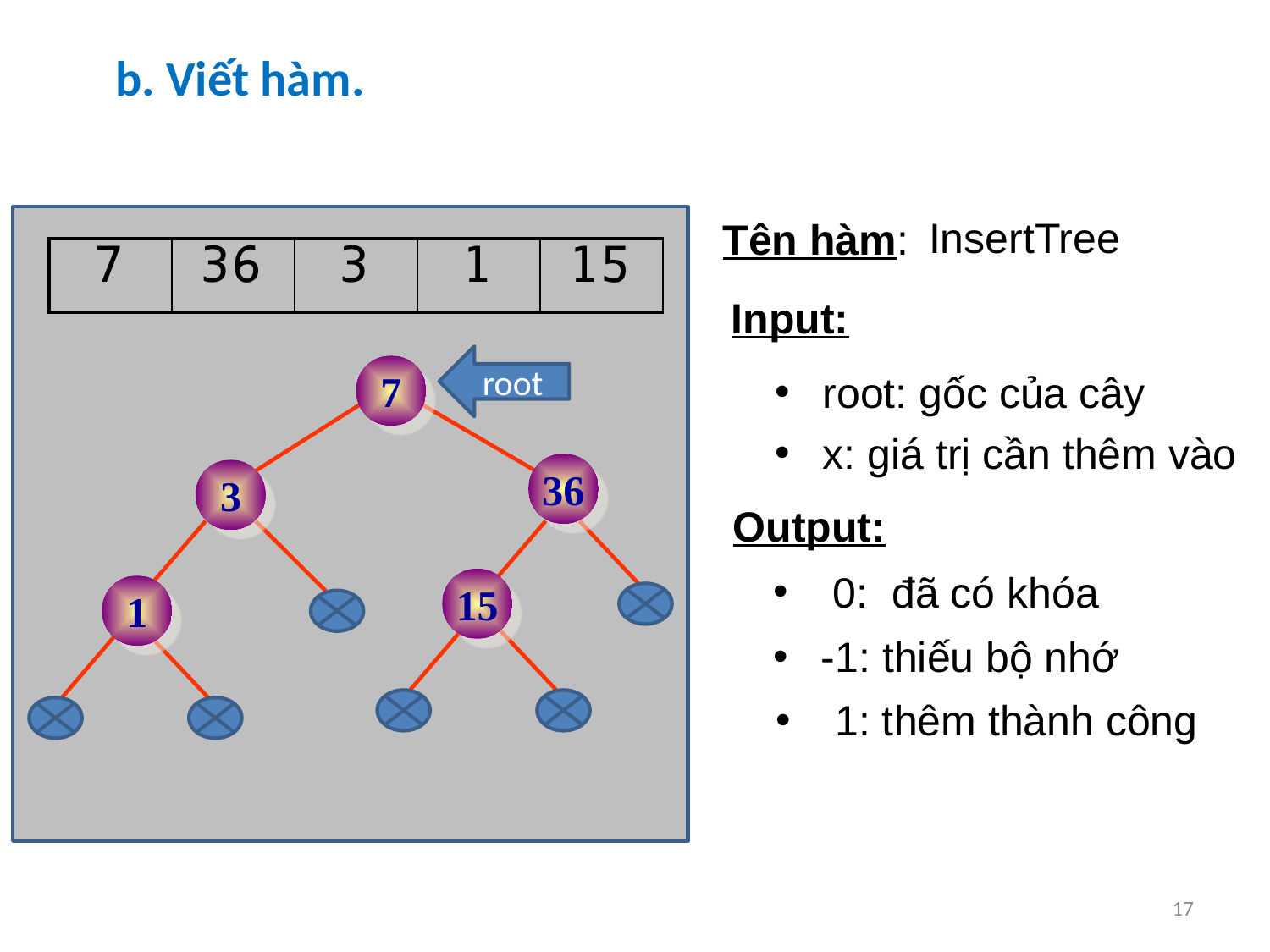

# b. Viết hàm.
InsertTree

Tên hàm:
| 7 | 36 | 3 | 1 | 15 |
| --- | --- | --- | --- | --- |
Input:
root
7
root: gốc của cây

x: giá trị cần thêm vào
36
3
Output:

 0:  đã có khóa
15
1

-1: thiếu bộ nhớ

 1: thêm thành công

17